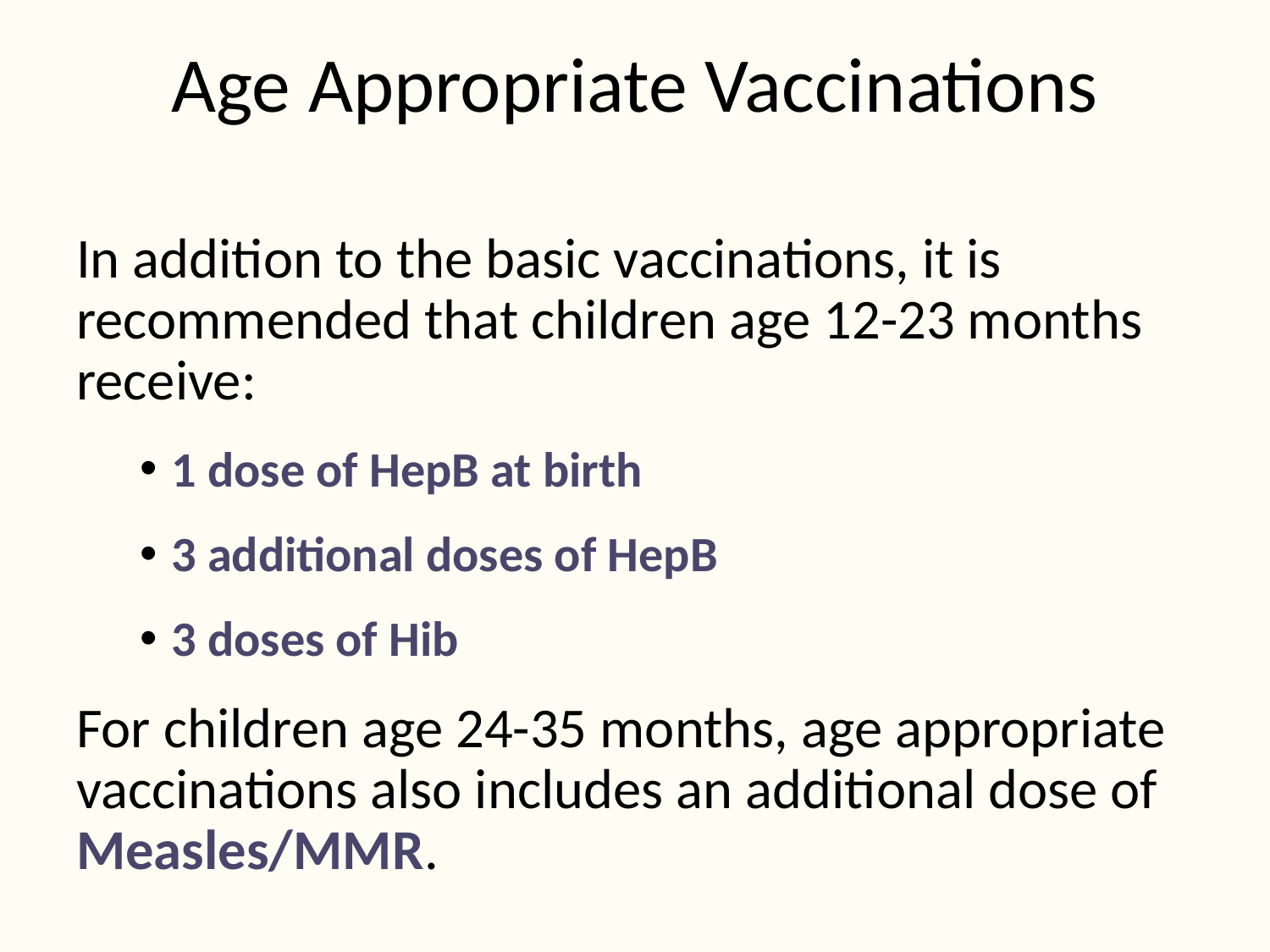

# Age Appropriate Vaccinations
In addition to the basic vaccinations, it is recommended that children age 12-23 months receive:
1 dose of HepB at birth
3 additional doses of HepB
3 doses of Hib
For children age 24-35 months, age appropriate vaccinations also includes an additional dose of Measles/MMR.